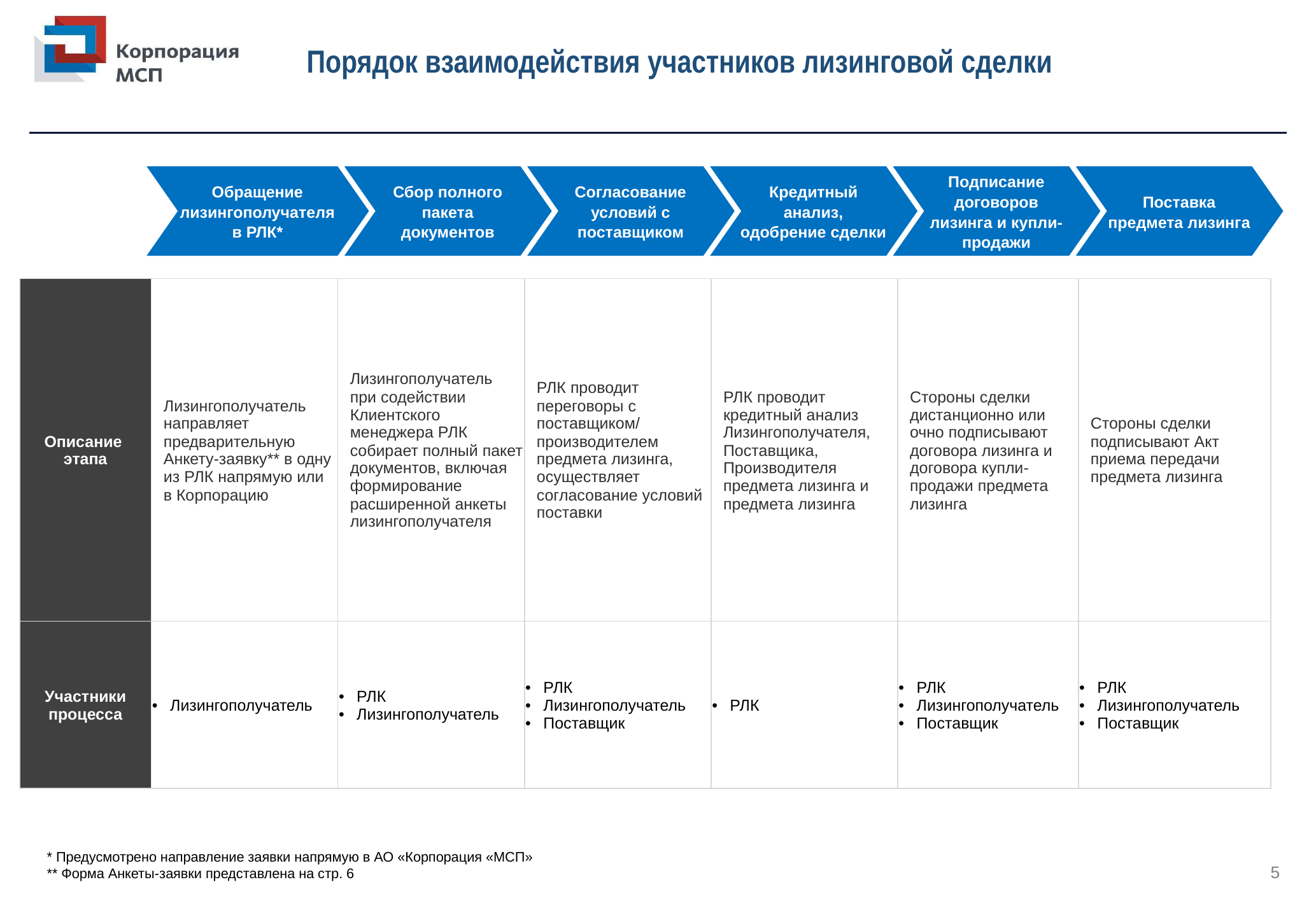

# Порядок взаимодействия участников лизинговой сделки
Обращение лизингополучателя в РЛК*
Сбор полного пакета документов
Согласование условий с поставщиком
Кредитный анализ, одобрение сделки
Подписание договоров лизинга и купли-продажи
Поставка предмета лизинга
| Описание этапа | Лизингополучатель направляет предварительную Анкету-заявку\*\* в одну из РЛК напрямую или в Корпорацию | Лизингополучатель при содействии Клиентского менеджера РЛК собирает полный пакет документов, включая формирование расширенной анкеты лизингополучателя | РЛК проводит переговоры с поставщиком/ производителем предмета лизинга, осуществляет согласование условий поставки | РЛК проводит кредитный анализ Лизингополучателя, Поставщика, Производителя предмета лизинга и предмета лизинга | Стороны сделки дистанционно или очно подписывают договора лизинга и договора купли-продажи предмета лизинга | Стороны сделки подписывают Акт приема передачи предмета лизинга |
| --- | --- | --- | --- | --- | --- | --- |
| Участники процесса | Лизингополучатель | РЛК Лизингополучатель | РЛК Лизингополучатель Поставщик | РЛК | РЛК Лизингополучатель Поставщик | РЛК Лизингополучатель Поставщик |
* Предусмотрено направление заявки напрямую в АО «Корпорация «МСП»
** Форма Анкеты-заявки представлена на стр. 6